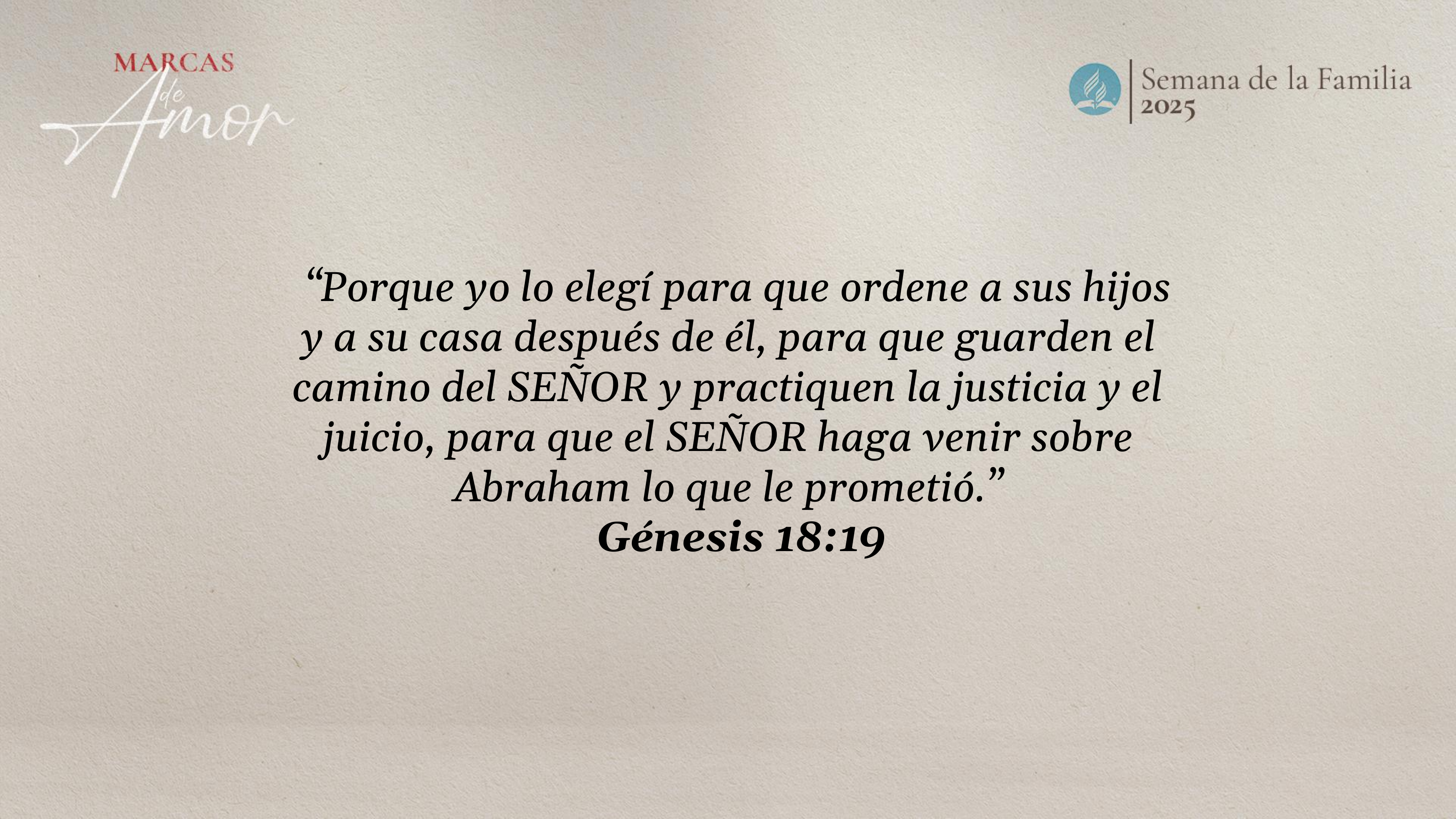

“Porque yo lo elegí para que ordene a sus hijos y a su casa después de él, para que guarden el camino del SEÑOR y practiquen la justicia y el juicio, para que el SEÑOR haga venir sobre Abraham lo que le prometió.”
Génesis 18:19